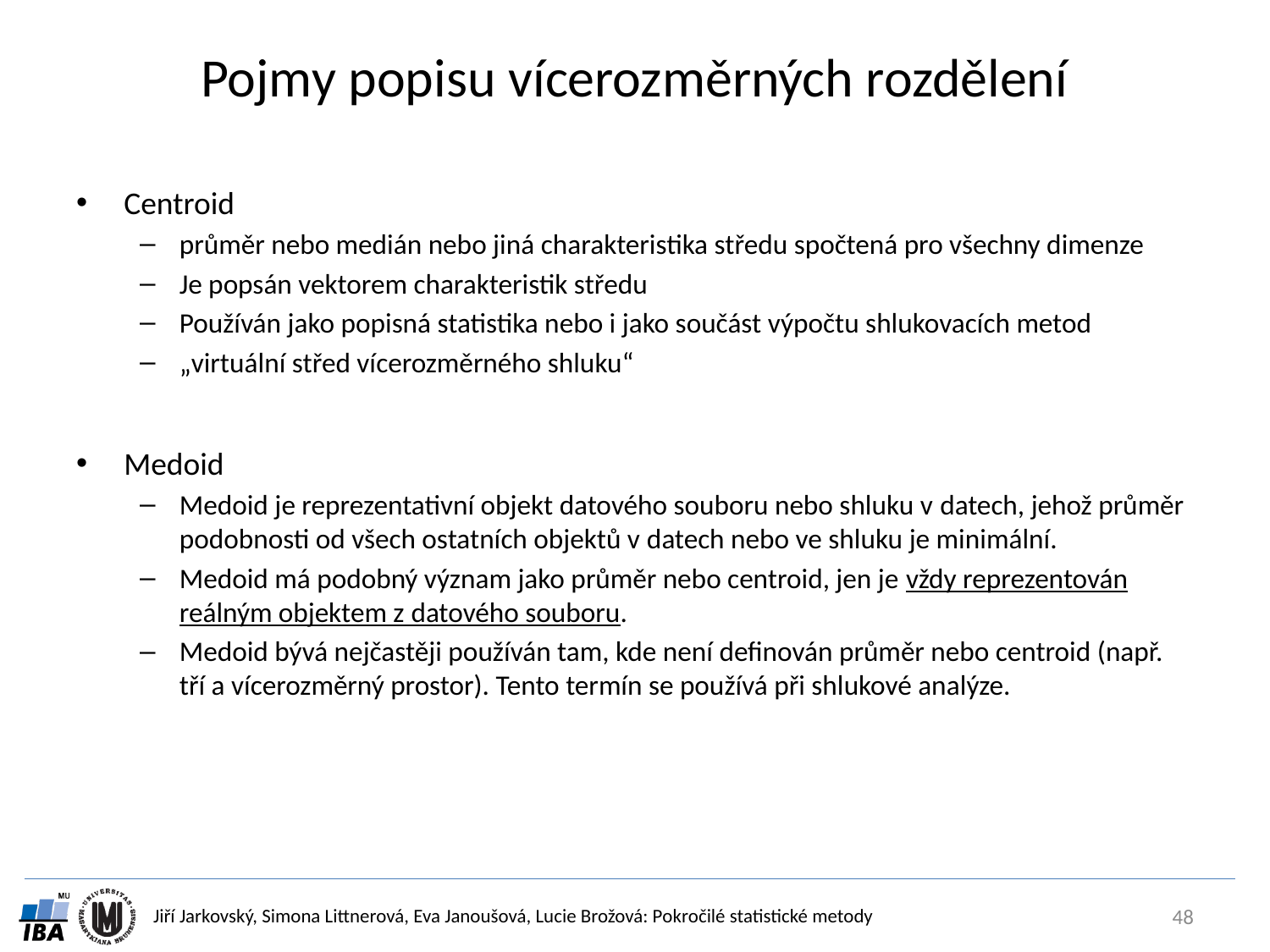

# Pojmy popisu vícerozměrných rozdělení
Centroid
průměr nebo medián nebo jiná charakteristika středu spočtená pro všechny dimenze
Je popsán vektorem charakteristik středu
Používán jako popisná statistika nebo i jako součást výpočtu shlukovacích metod
„virtuální střed vícerozměrného shluku“

Medoid
Medoid je reprezentativní objekt datového souboru nebo shluku v datech, jehož průměr podobnosti od všech ostatních objektů v datech nebo ve shluku je minimální.
Medoid má podobný význam jako průměr nebo centroid, jen je vždy reprezentován reálným objektem z datového souboru.
Medoid bývá nejčastěji používán tam, kde není definován průměr nebo centroid (např. tří a vícerozměrný prostor). Tento termín se používá při shlukové analýze.
48